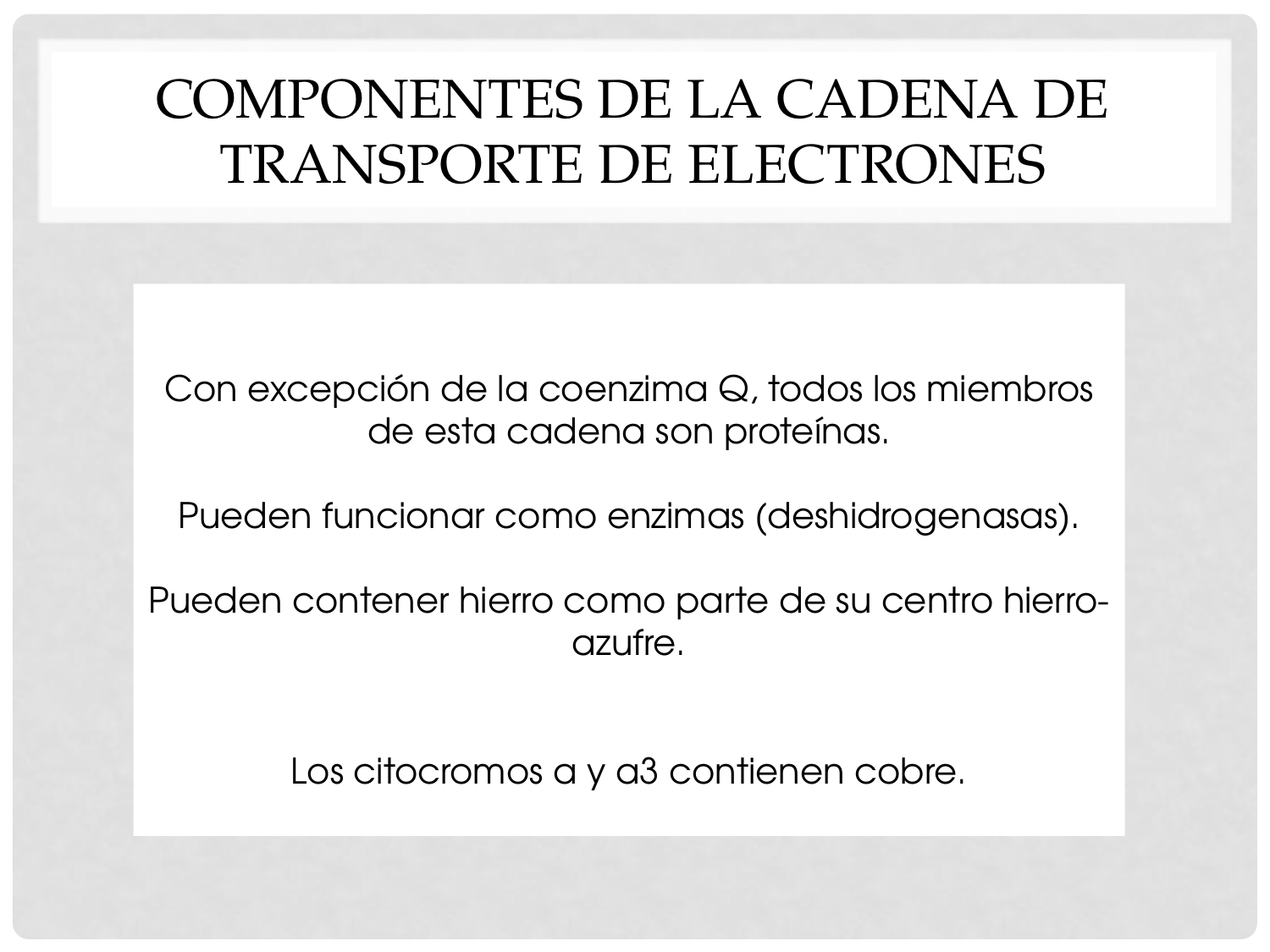

# Componentes de la cadena de transporte de electrones
Con excepción de la coenzima Q, todos los miembros de esta cadena son proteínas.
Pueden funcionar como enzimas (deshidrogenasas).
Pueden contener hierro como parte de su centro hierro-azufre.

Los citocromos a y a3 contienen cobre.